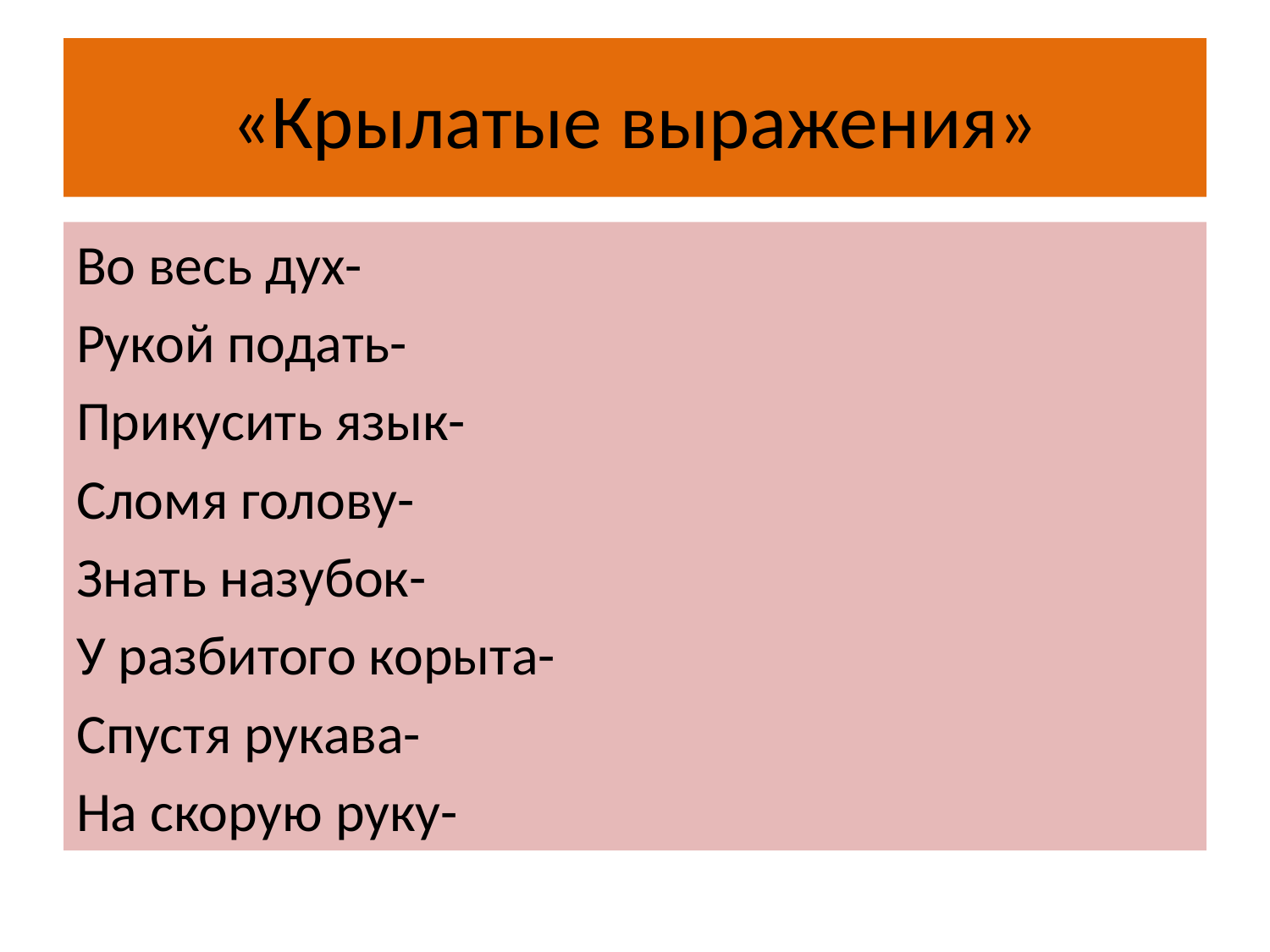

# «Крылатые выражения»
Во весь дух-
Рукой подать-
Прикусить язык-
Сломя голову-
Знать назубок-
У разбитого корыта-
Спустя рукава-
На скорую руку-